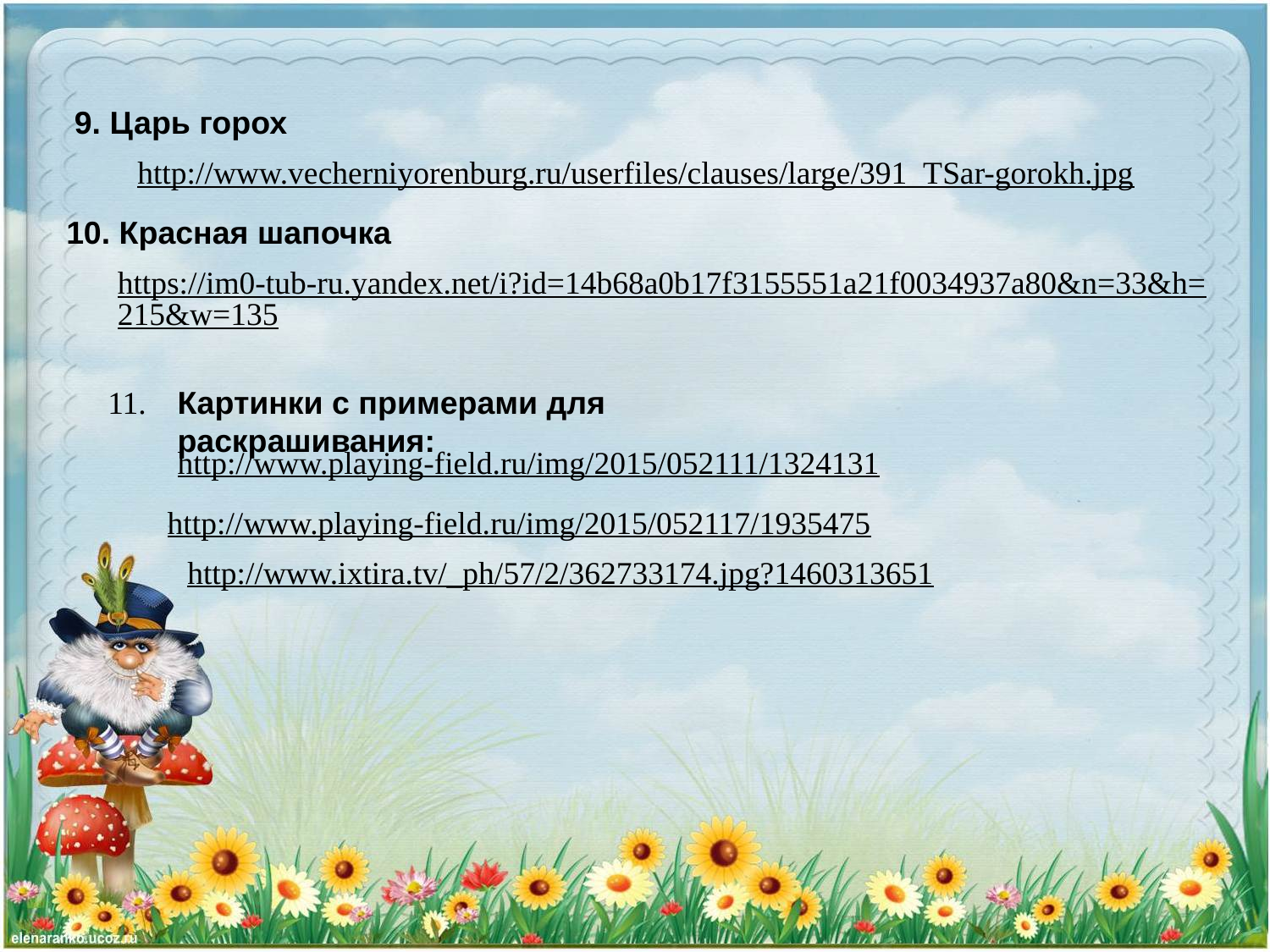

9. Царь горох
http://www.vecherniyorenburg.ru/userfiles/clauses/large/391_TSar-gorokh.jpg
10. Красная шапочка
https://im0-tub-ru.yandex.net/i?id=14b68a0b17f3155551a21f0034937a80&n=33&h=215&w=135
11.
Картинки с примерами для раскрашивания:
http://www.playing-field.ru/img/2015/052111/1324131
http://www.playing-field.ru/img/2015/052117/1935475
http://www.ixtira.tv/_ph/57/2/362733174.jpg?1460313651